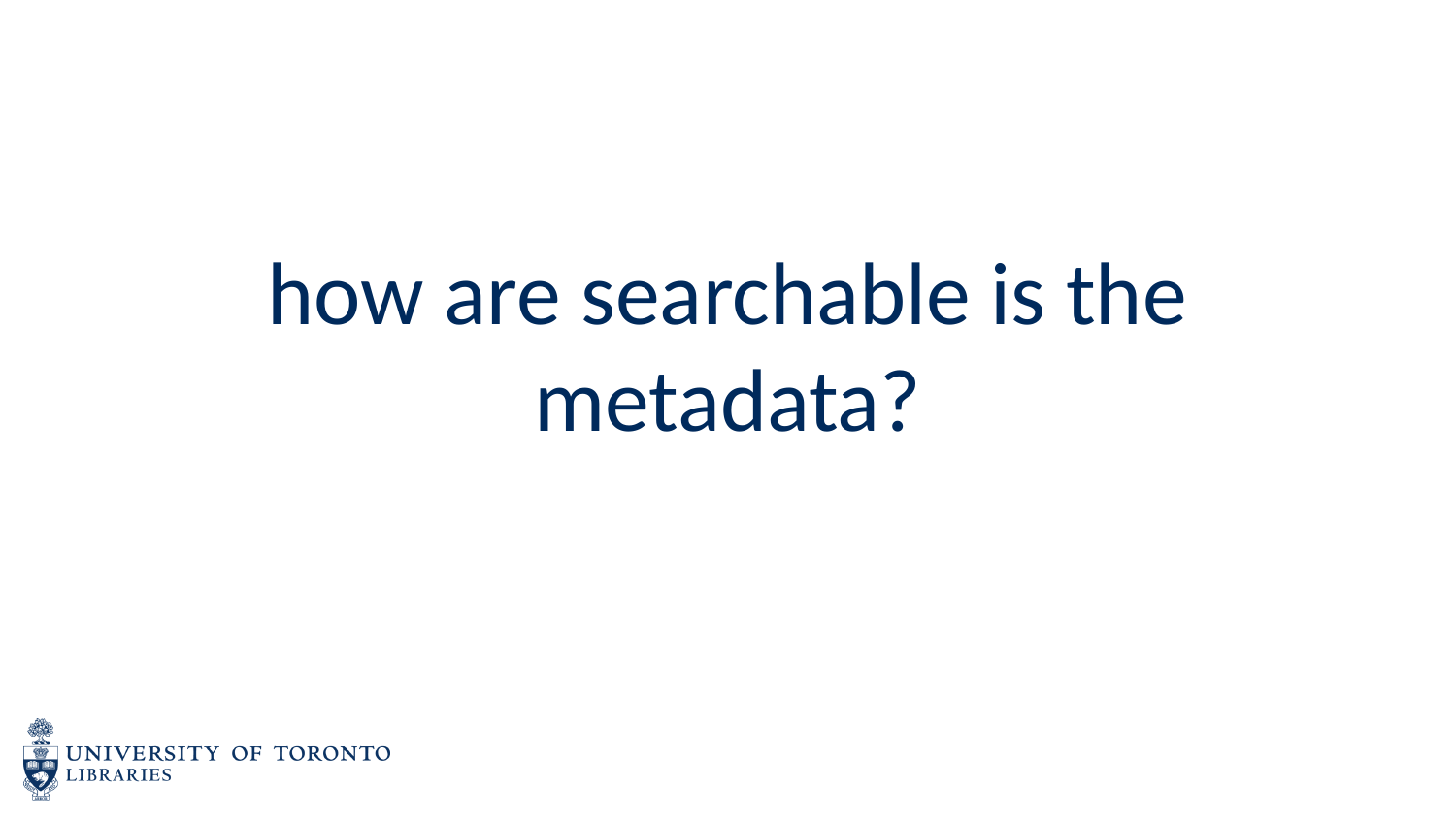

# how are searchable is the metadata?